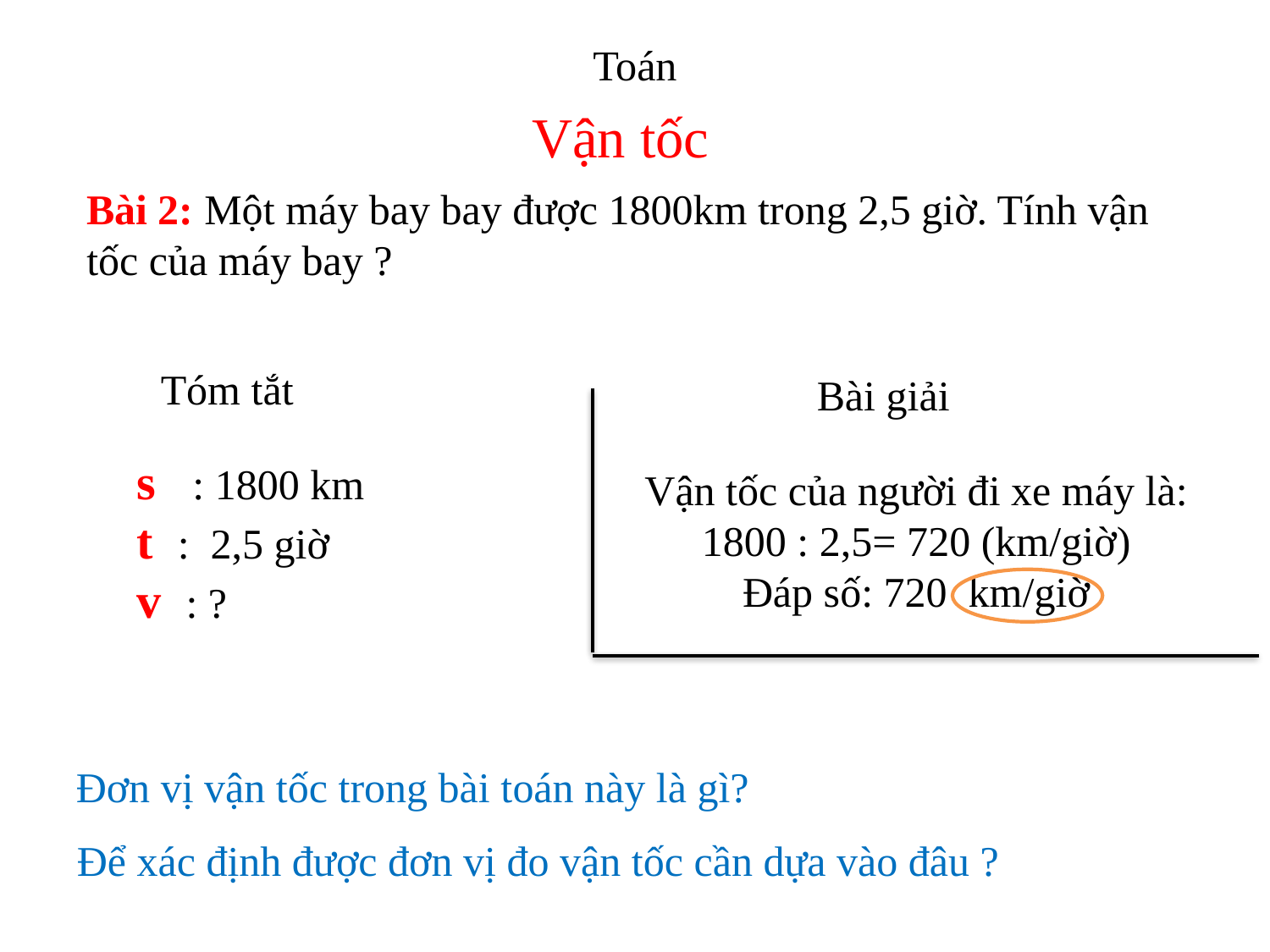

# Toán
Vận tốc
Bài 2: Một máy bay bay được 1800km trong 2,5 giờ. Tính vận tốc của máy bay ?
Tóm tắt
Bài giải
s   : 1800 km
t  :  2,5 giờ
v  : ?
Vận tốc của người đi xe máy là:
1800 : 2,5= 720 (km/giờ)
Đáp số: 720  km/giờ

Đơn vị vận tốc trong bài toán này là gì?
Để xác định được đơn vị đo vận tốc cần dựa vào đâu ?